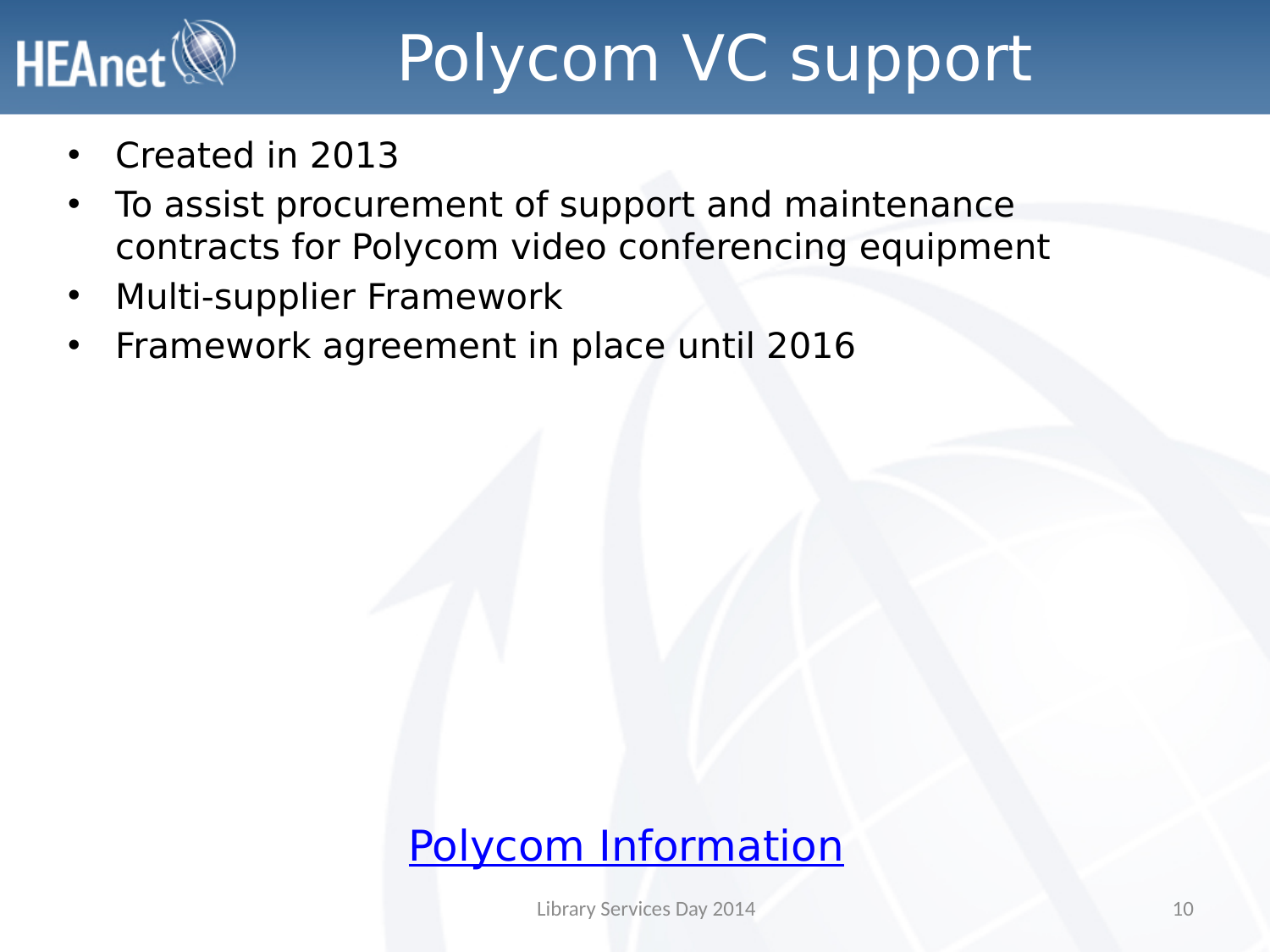

# Polycom VC support
Created in 2013
To assist procurement of support and maintenance contracts for Polycom video conferencing equipment
Multi-supplier Framework
Framework agreement in place until 2016

Polycom Information

Library Services Day 2014
10